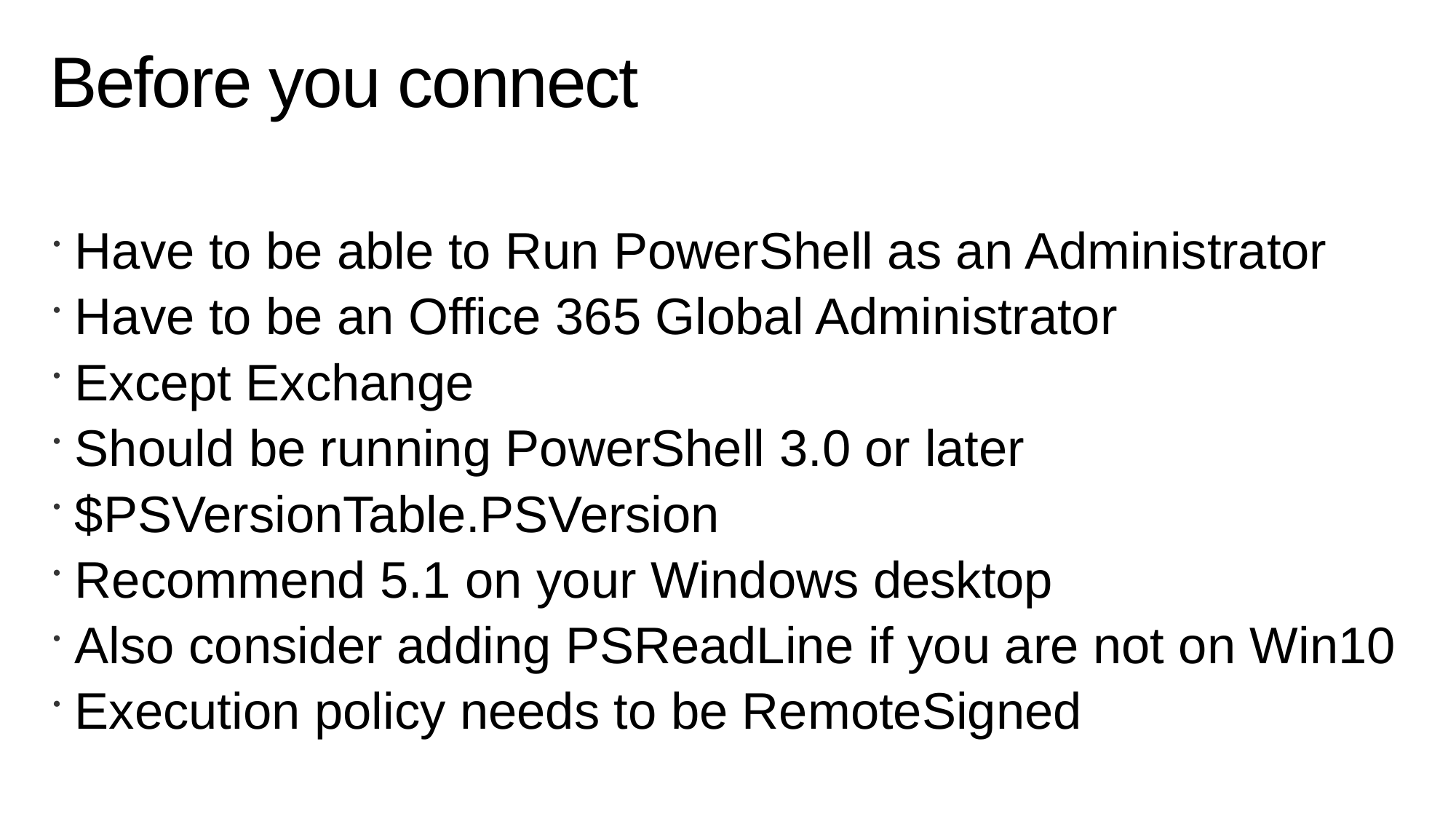

# Before you connect

Have to be able to Run PowerShell as an Administrator
Have to be an Office 365 Global Administrator
Except Exchange
Should be running PowerShell 3.0 or later
$PSVersionTable.PSVersion
Recommend 5.1 on your Windows desktop
Also consider adding PSReadLine if you are not on Win10
Execution policy needs to be RemoteSigned